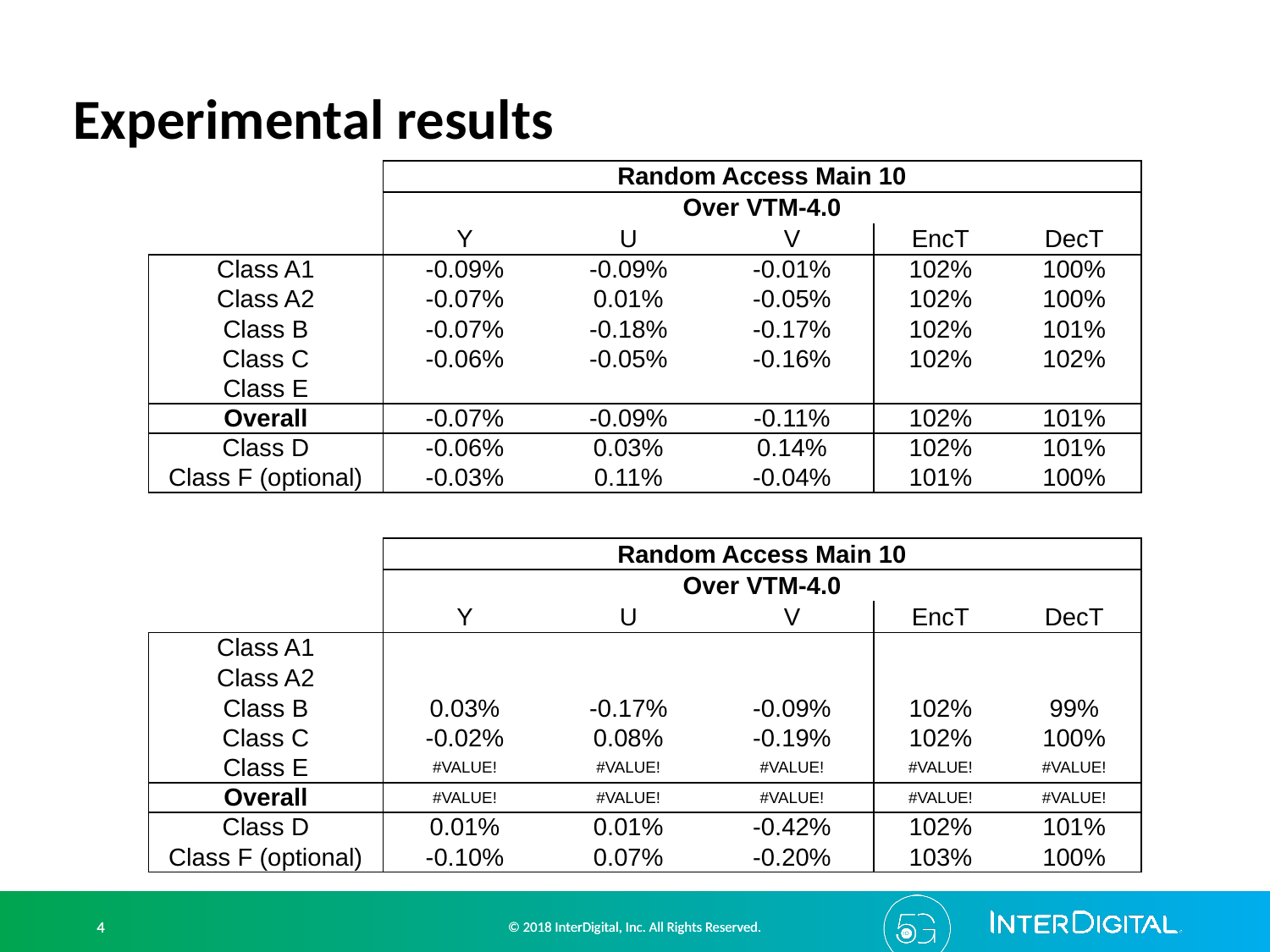

# Experimental results
|  | Random Access Main 10 |  |  |  |  |
| --- | --- | --- | --- | --- | --- |
|  | Over VTM-4.0 |  |  |  |  |
|  | Y | U | V | EncT | DecT |
| Class A1 | -0.09% | -0.09% | -0.01% | 102% | 100% |
| Class A2 | -0.07% | 0.01% | -0.05% | 102% | 100% |
| Class B | -0.07% | -0.18% | -0.17% | 102% | 101% |
| Class C | -0.06% | -0.05% | -0.16% | 102% | 102% |
| Class E |  |  |  |  |  |
| Overall | -0.07% | -0.09% | -0.11% | 102% | 101% |
| Class D | -0.06% | 0.03% | 0.14% | 102% | 101% |
| Class F (optional) | -0.03% | 0.11% | -0.04% | 101% | 100% |
|  | Random Access Main 10 |  |  |  |  |
| --- | --- | --- | --- | --- | --- |
|  | Over VTM-4.0 |  |  |  |  |
|  | Y | U | V | EncT | DecT |
| Class A1 |  |  |  |  |  |
| Class A2 |  |  |  |  |  |
| Class B | 0.03% | -0.17% | -0.09% | 102% | 99% |
| Class C | -0.02% | 0.08% | -0.19% | 102% | 100% |
| Class E | #VALUE! | #VALUE! | #VALUE! | #VALUE! | #VALUE! |
| Overall | #VALUE! | #VALUE! | #VALUE! | #VALUE! | #VALUE! |
| Class D | 0.01% | 0.01% | -0.42% | 102% | 101% |
| Class F (optional) | -0.10% | 0.07% | -0.20% | 103% | 100% |
© 2018 InterDigital, Inc. All Rights Reserved.
© 2018 InterDigital, Inc. All Rights Reserved.
4
4